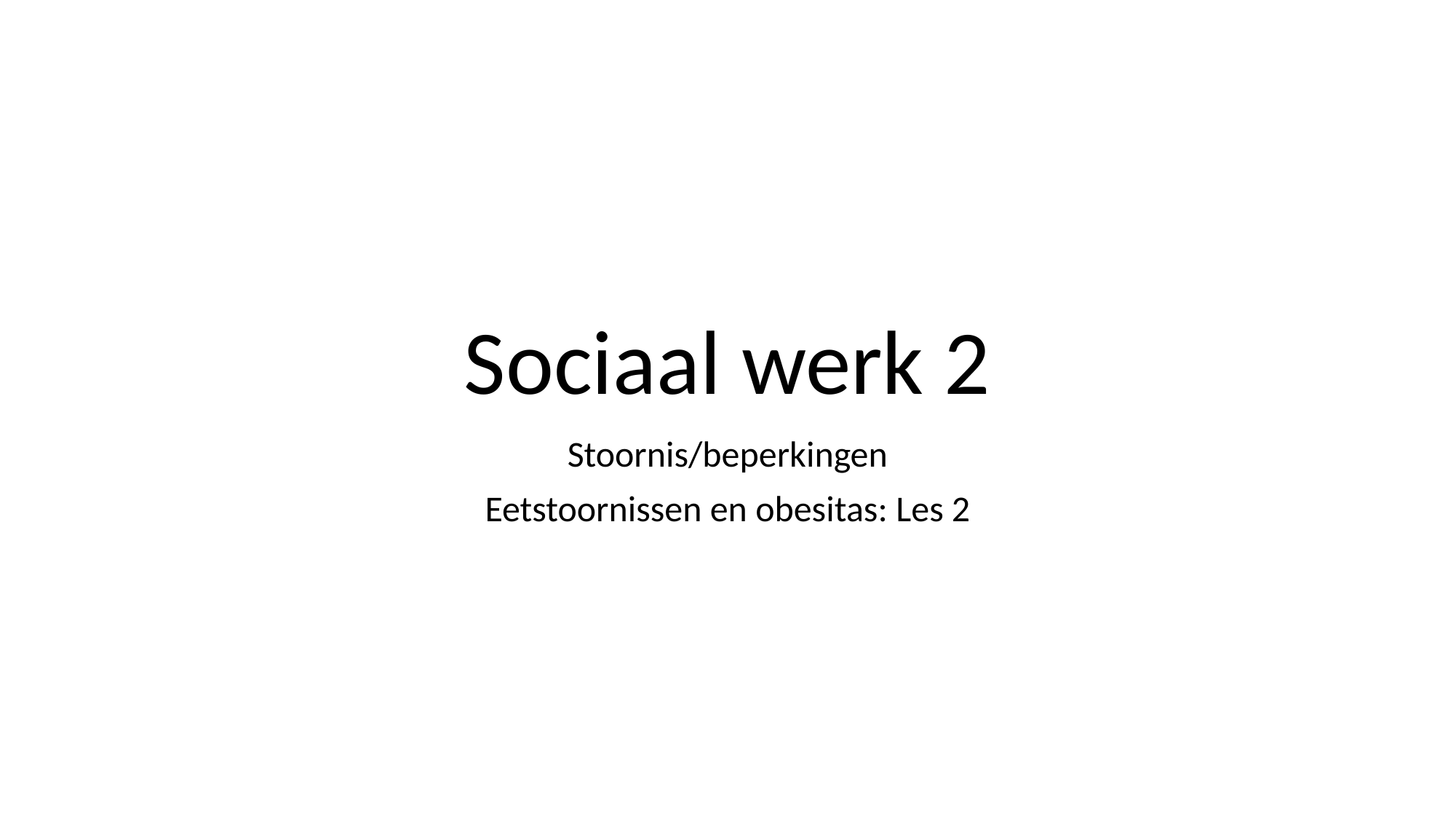

# Sociaal werk 2
Stoornis/beperkingen
Eetstoornissen en obesitas: Les 2